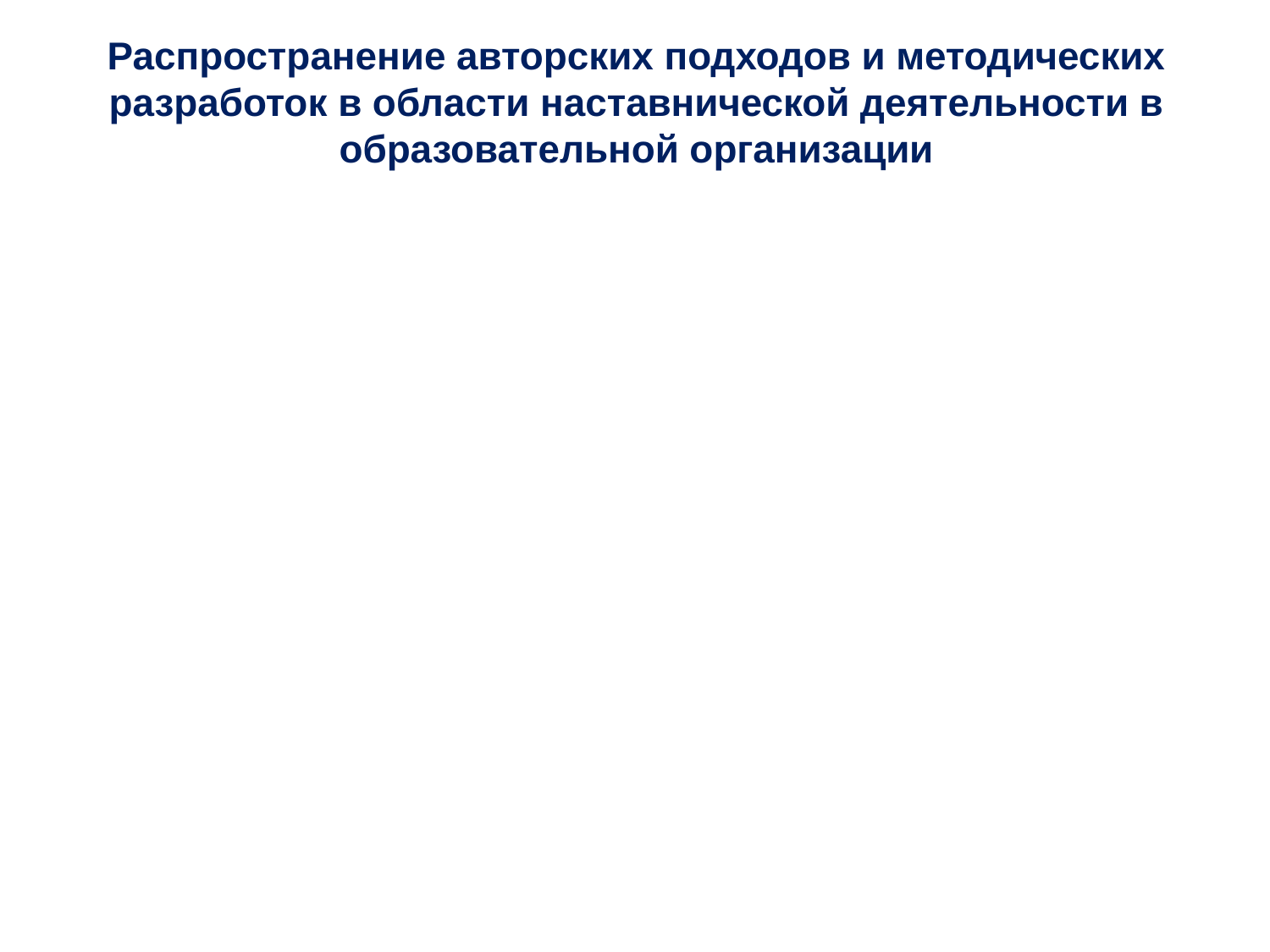

# Распространение авторских подходов и методических разработок в области наставнической деятельности в образовательной организации